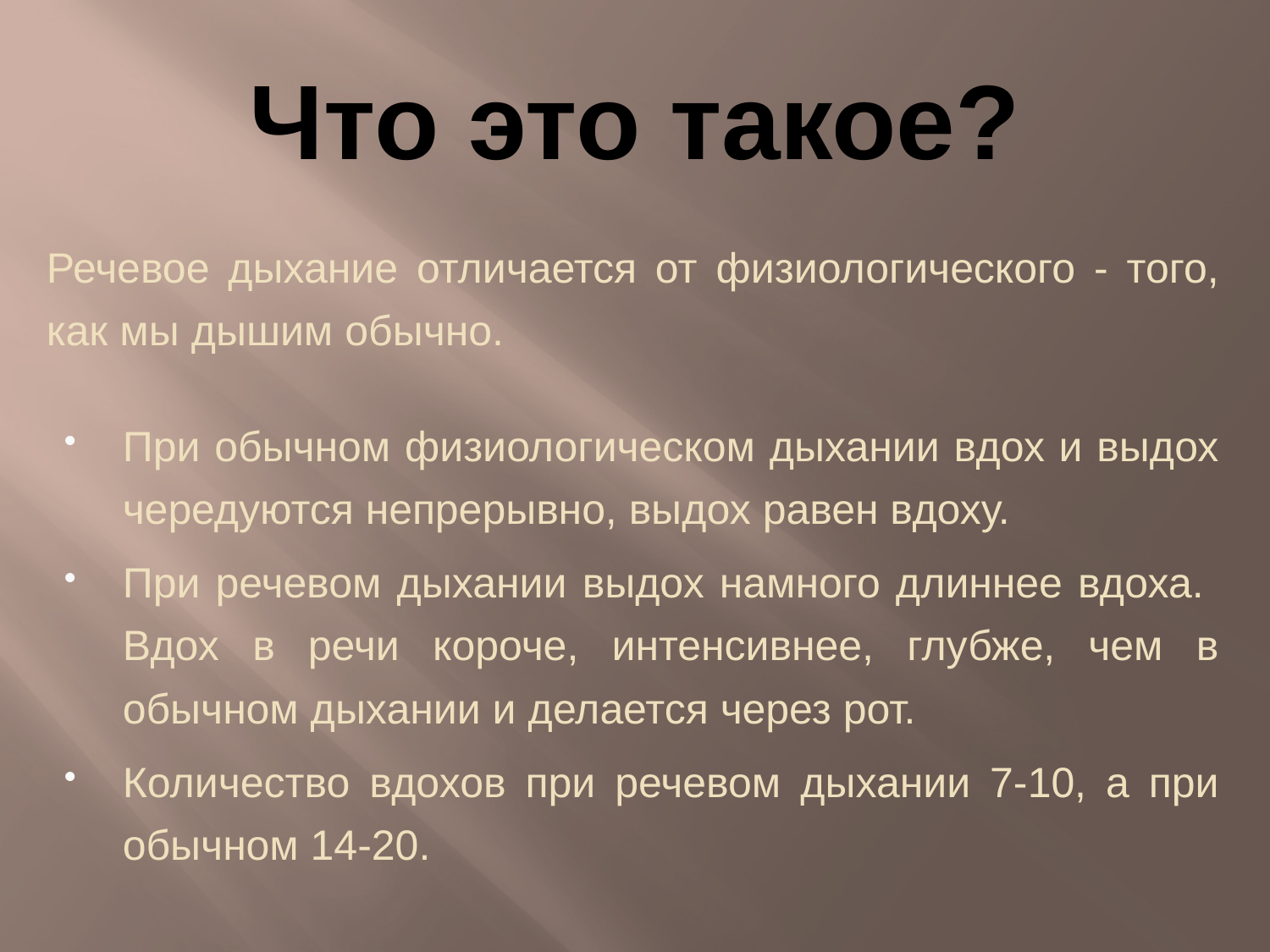

# Что это такое?
Речевое дыхание отличается от физиологического - того, как мы дышим обычно.

При обычном физиологическом дыхании вдох и выдох чередуются непрерывно, выдох равен вдоху.
При речевом дыхании выдох намного длиннее вдоха.
Вдох в речи короче, интенсивнее, глубже, чем в обычном дыхании и делается через рот.
Количество вдохов при речевом дыхании 7-10, а при обычном 14-20.